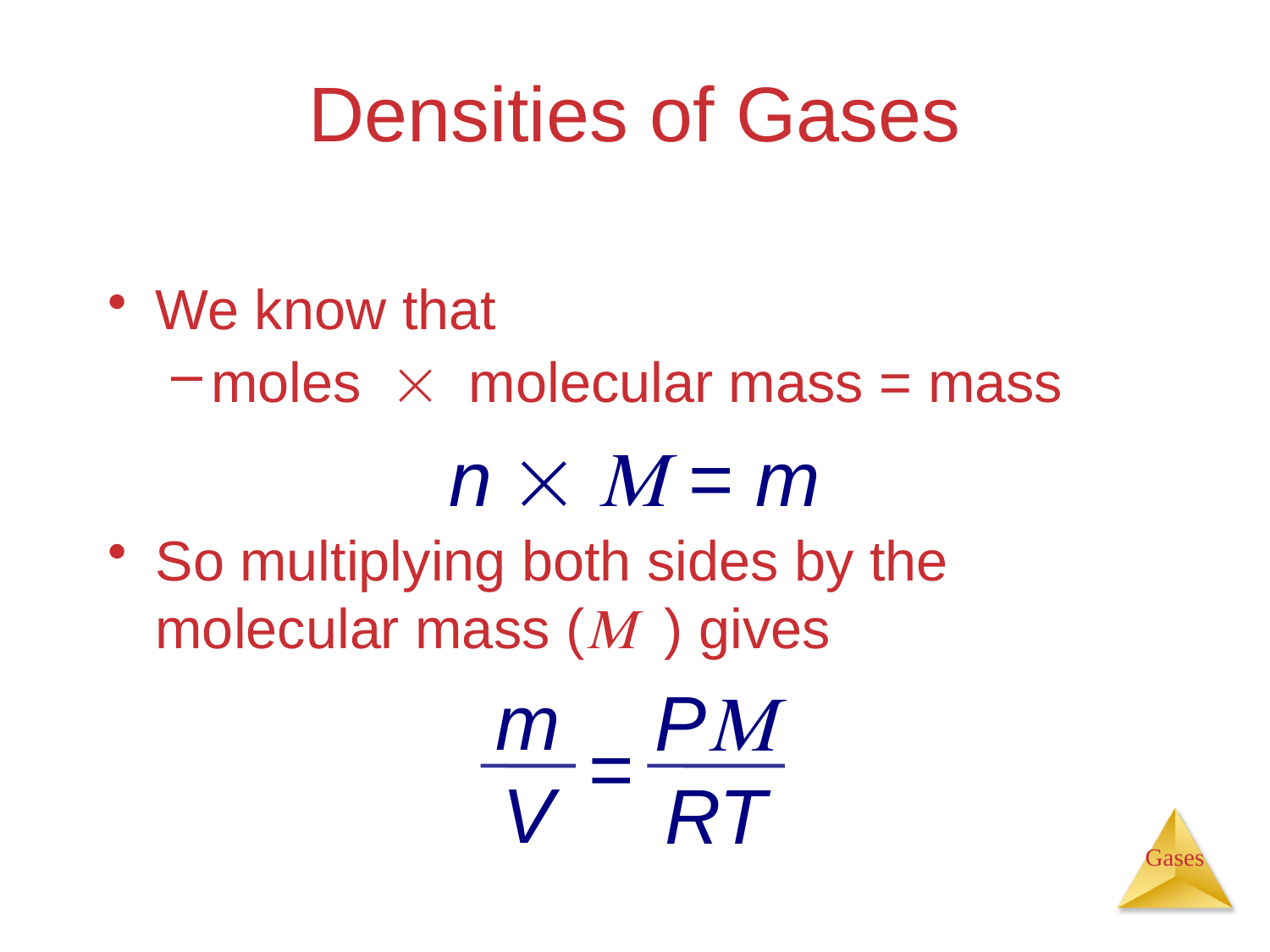

# Densities of Gases
We know that
moles  ×  molecular mass = mass
n × Μ = m
So multiplying both sides by the molecular mass (Μ ) gives
m
V
PΜ
RT
=